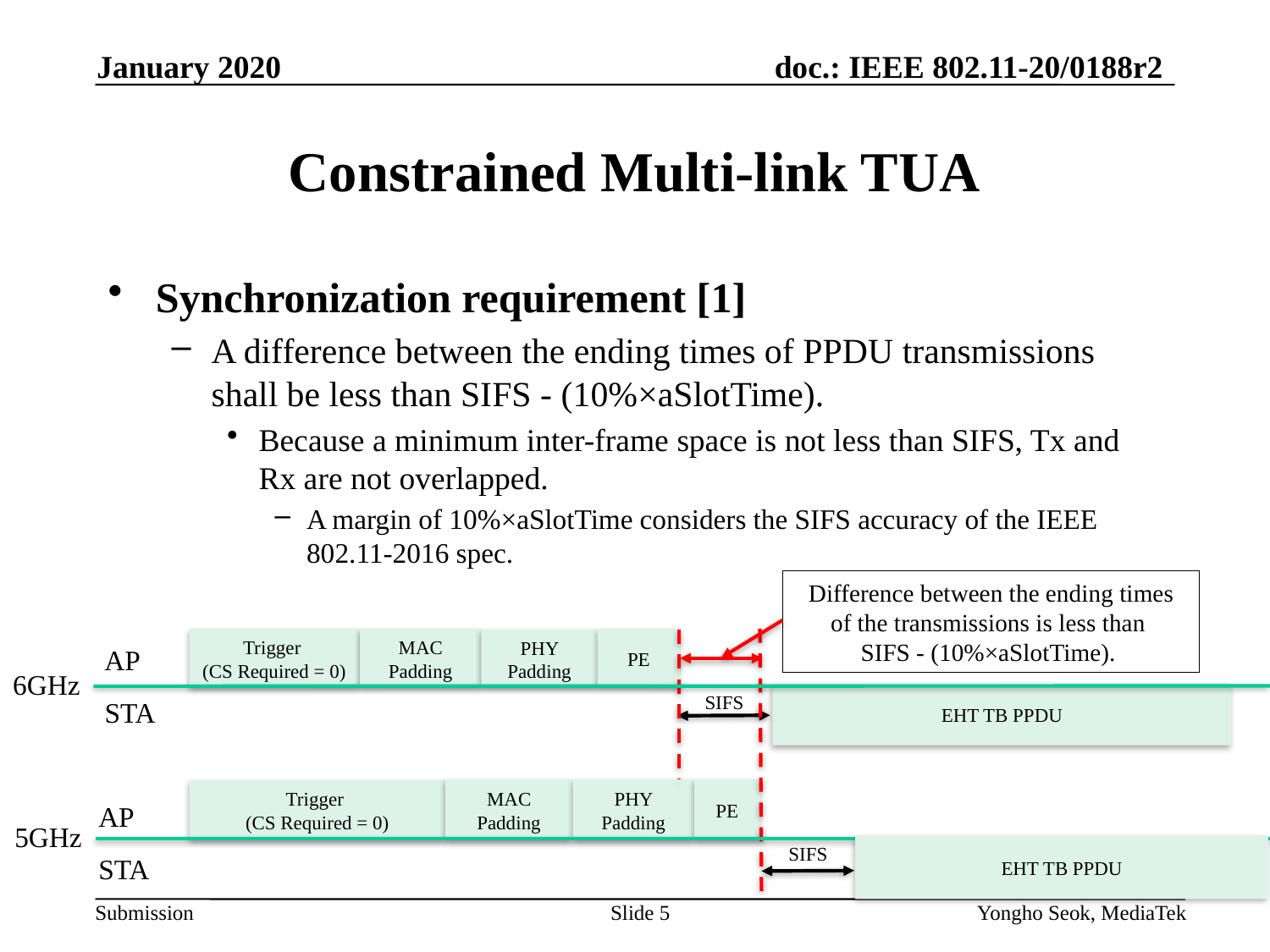

January 2020
# Constrained Multi-link TUA
Synchronization requirement [1]
A difference between the ending times of PPDU transmissions shall be less than SIFS - (10%×aSlotTime).
Because a minimum inter-frame space is not less than SIFS, Tx and Rx are not overlapped.
A margin of 10%×aSlotTime considers the SIFS accuracy of the IEEE 802.11-2016 spec.
Difference between the ending times of the transmissions is less than
SIFS - (10%×aSlotTime).
Trigger
(CS Required = 0)
MAC Padding
PE
PHY Padding
AP
6GHz
SIFS
EHT TB PPDU
STA
PE
MAC Padding
PHY Padding
Trigger
(CS Required = 0)
AP
5GHz
SIFS
EHT TB PPDU
STA
Slide 5
Yongho Seok, MediaTek